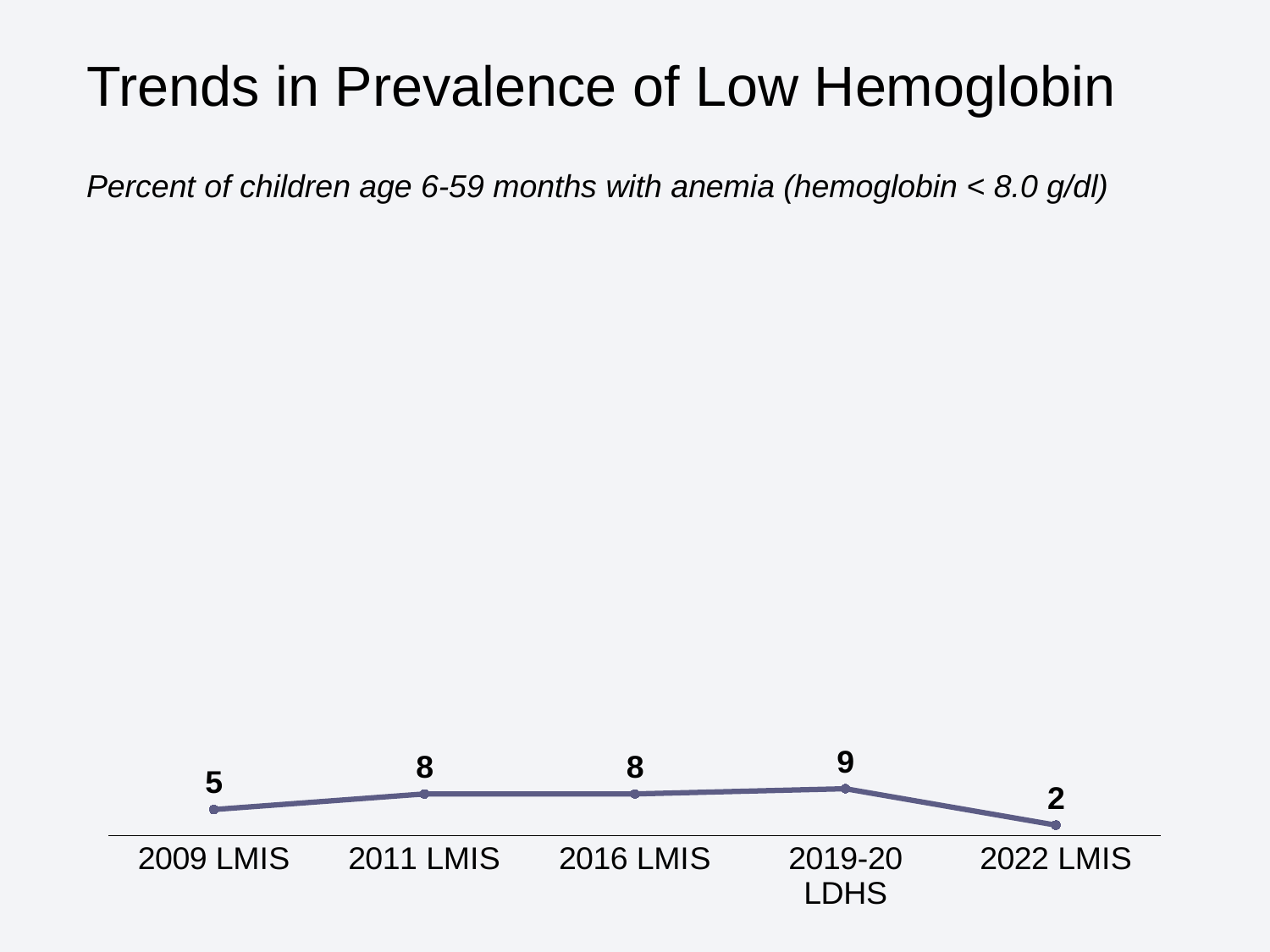

# Trends in Prevalence of Low Hemoglobin
Percent of children age 6-59 months with anemia (hemoglobin < 8.0 g/dl)

### Chart

| Category | Any ANC from a skilled provider |
|---|---|
| 2009 LMIS | 5.0 |
| 2011 LMIS | 8.0 |
| 2016 LMIS | 8.0 |
| 2019-20 LDHS | 9.0 |
| 2022 LMIS | 2.0 |